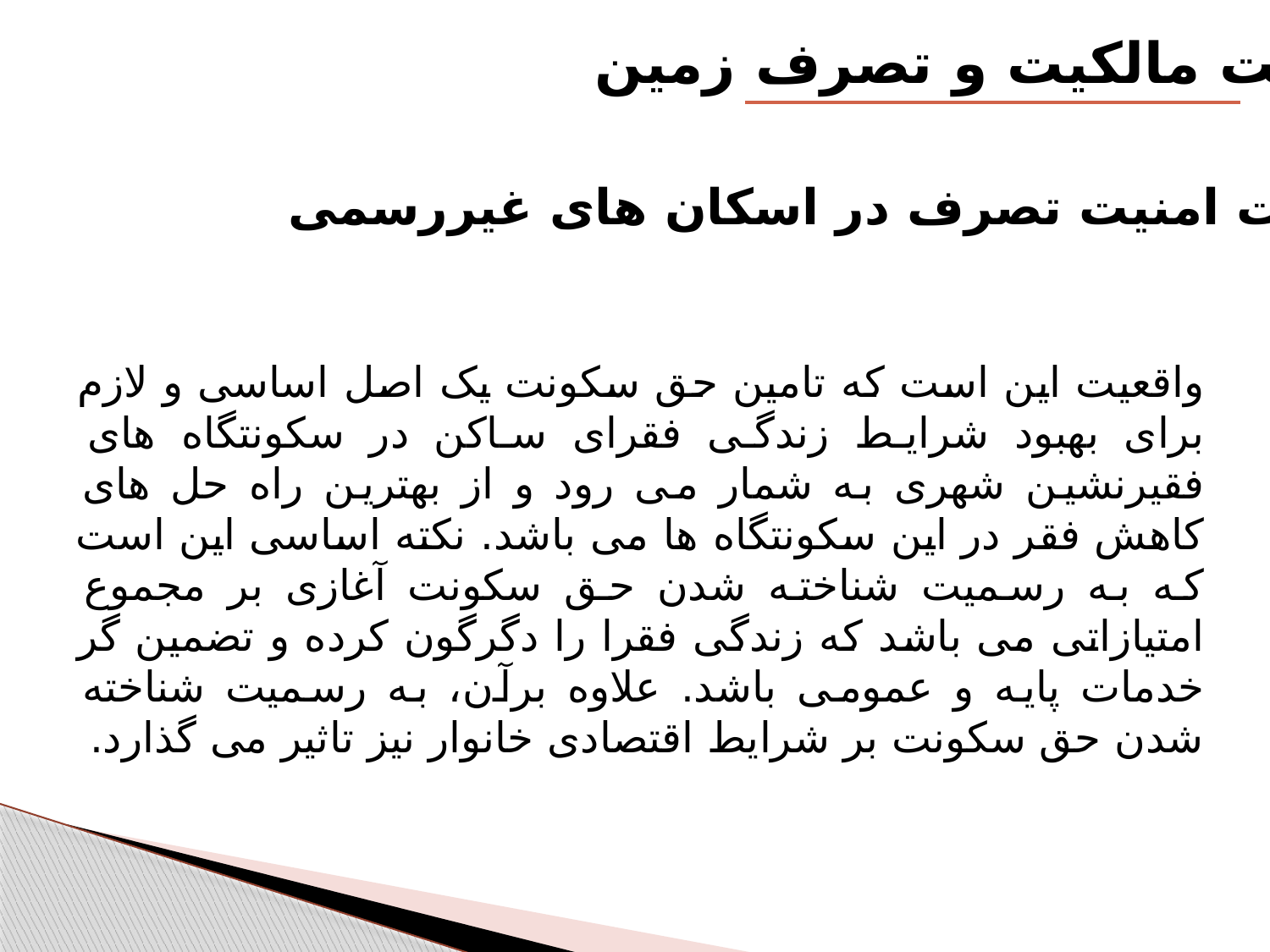

امنیت مالکیت و تصرف زمین
ضرورت امنیت تصرف در اسکان های غیررسمی:
	واقعیت این است که تامین حق سکونت یک اصل اساسی و لازم برای بهبود شرایط زندگی فقرای ساکن در سکونتگاه های فقیرنشین شهری به شمار می رود و از بهترین راه حل های کاهش فقر در این سکونتگاه ها می باشد. نکته اساسی این است که به رسمیت شناخته شدن حق سکونت آغازی بر مجموع امتیازاتی می باشد که زندگی فقرا را دگرگون کرده و تضمین گر خدمات پایه و عمومی باشد. علاوه برآن، به رسمیت شناخته شدن حق سکونت بر شرایط اقتصادی خانوار نیز تاثیر می گذارد.